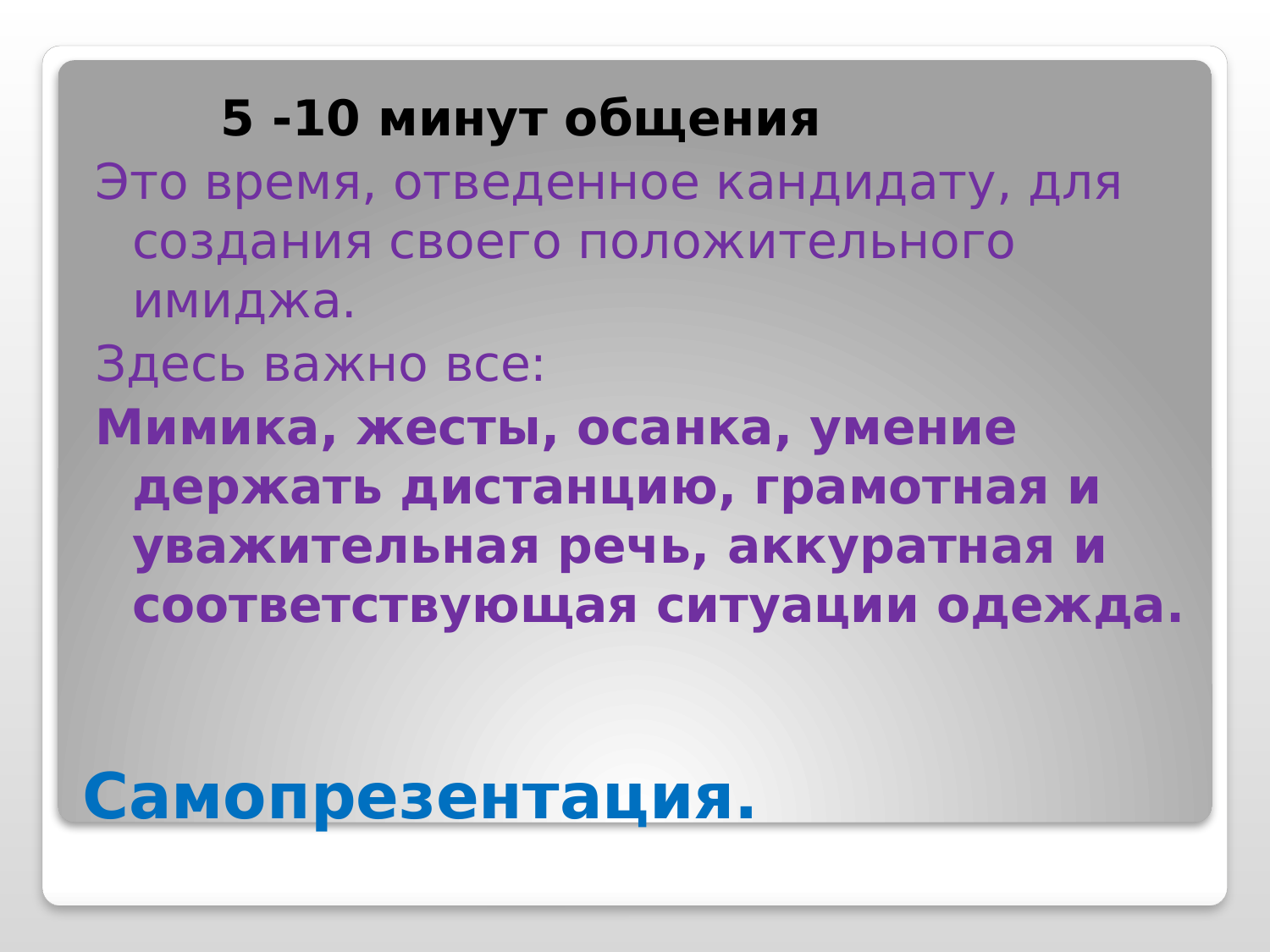

5 -10 минут общения
Это время, отведенное кандидату, для создания своего положительного имиджа.
Здесь важно все:
Мимика, жесты, осанка, умение держать дистанцию, грамотная и уважительная речь, аккуратная и соответствующая ситуации одежда.
# Самопрезентация.